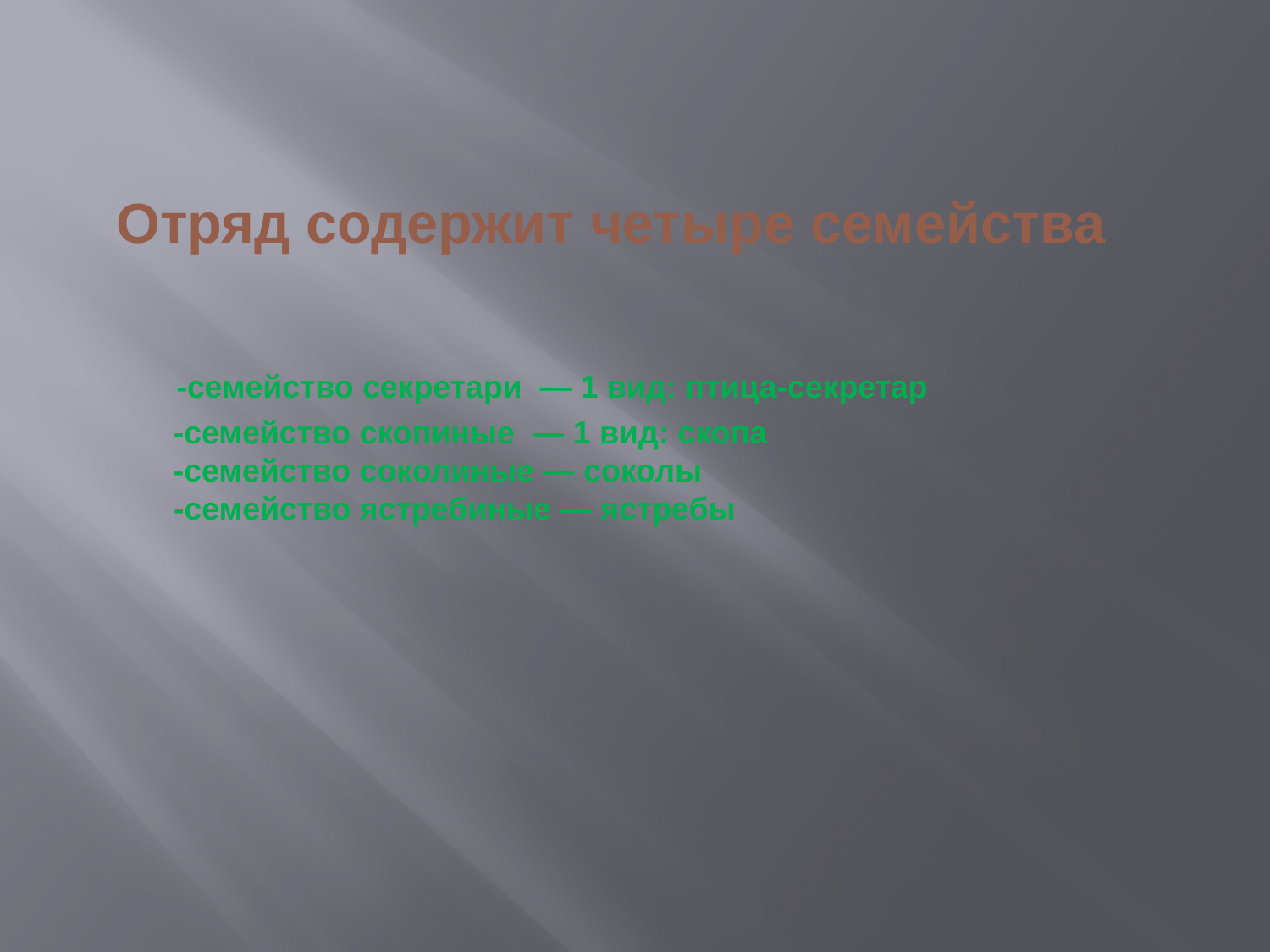

# Отряд содержит четыре семейства -семейство секретари  — 1 вид: птица-секретар -семейство скопиные  — 1 вид: скопа -семейство соколиные — соколы -семейство ястребиные — ястребы